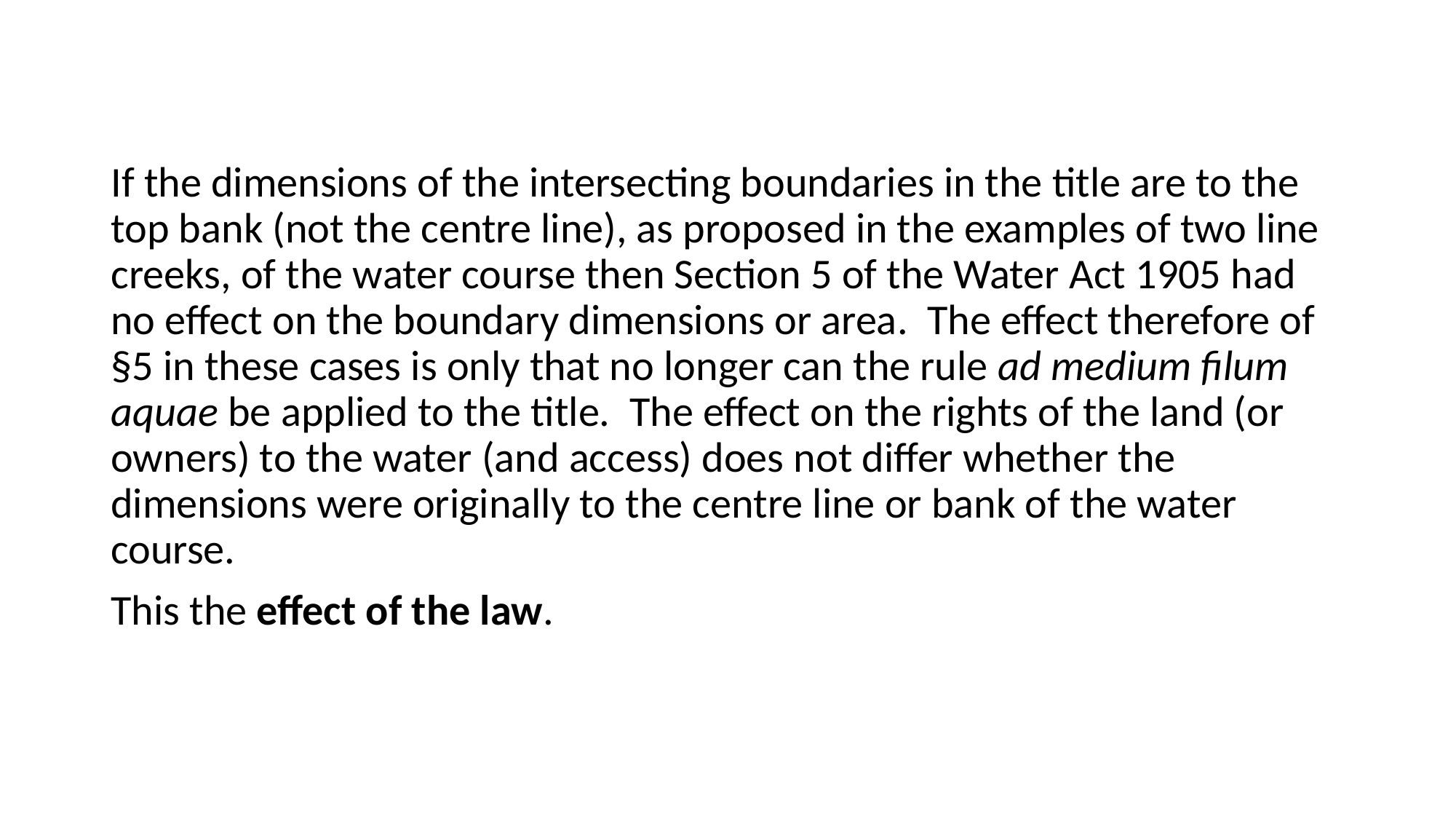

#
If the dimensions of the intersecting boundaries in the title are to the top bank (not the centre line), as proposed in the examples of two line creeks, of the water course then Section 5 of the Water Act 1905 had no effect on the boundary dimensions or area.  The effect therefore of §5 in these cases is only that no longer can the rule ad medium filum aquae be applied to the title.  The effect on the rights of the land (or owners) to the water (and access) does not differ whether the dimensions were originally to the centre line or bank of the water course.
This the effect of the law.